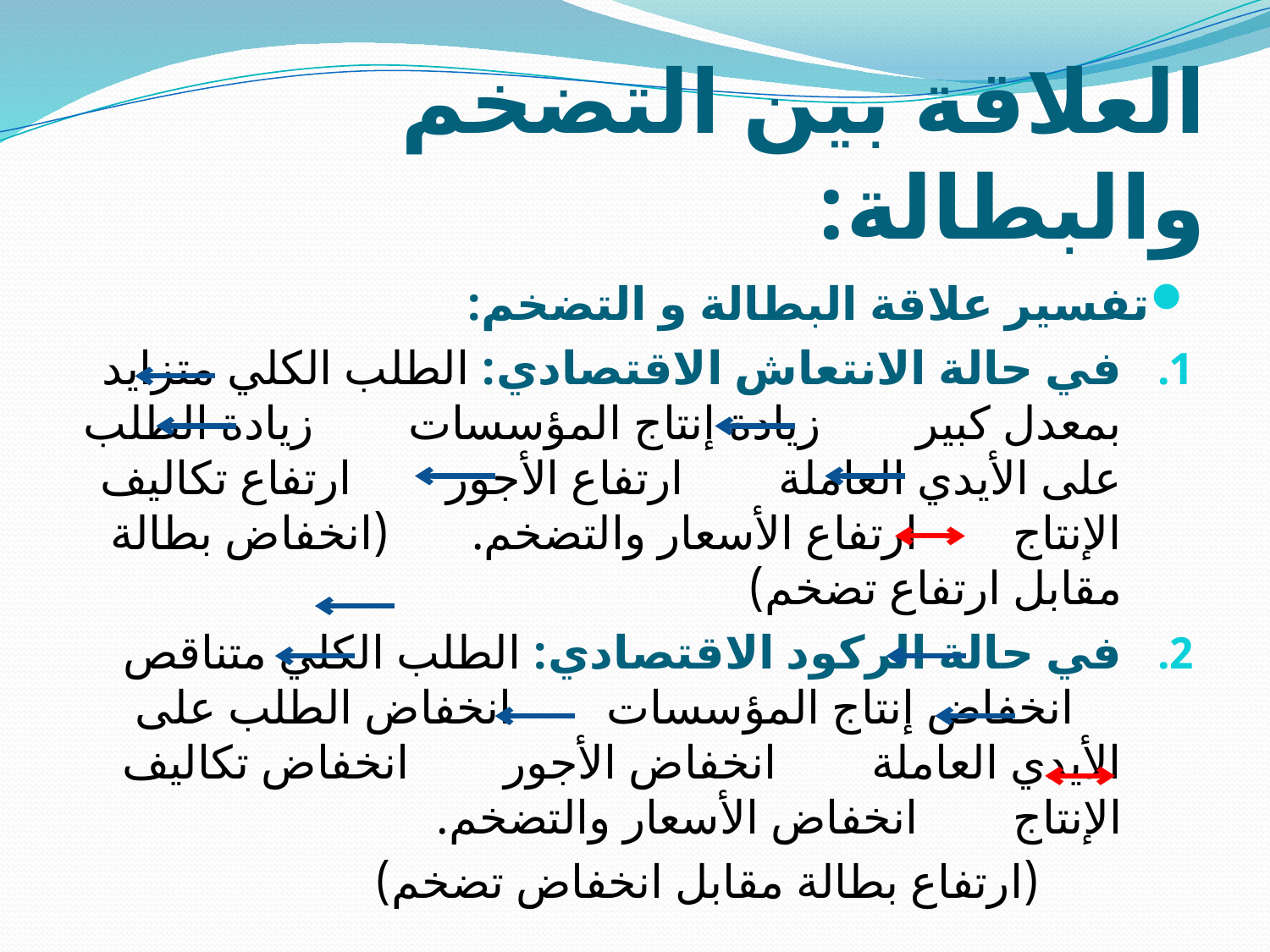

# العلاقة بين التضخم والبطالة:
تفسير علاقة البطالة و التضخم:
في حالة الانتعاش الاقتصادي: الطلب الكلي متزايد بمعدل كبير        زيادة إنتاج المؤسسات        زيادة الطلب على الأيدي العاملة        ارتفاع الأجور        ارتفاع تكاليف الإنتاج        ارتفاع الأسعار والتضخم.       (انخفاض بطالة مقابل ارتفاع تضخم)
في حالة الركود الاقتصادي: الطلب الكلي متناقص        انخفاض إنتاج المؤسسات        انخفاض الطلب على الأيدي العاملة        انخفاض الأجور        انخفاض تكاليف الإنتاج        انخفاض الأسعار والتضخم.
             (ارتفاع بطالة مقابل انخفاض تضخم)